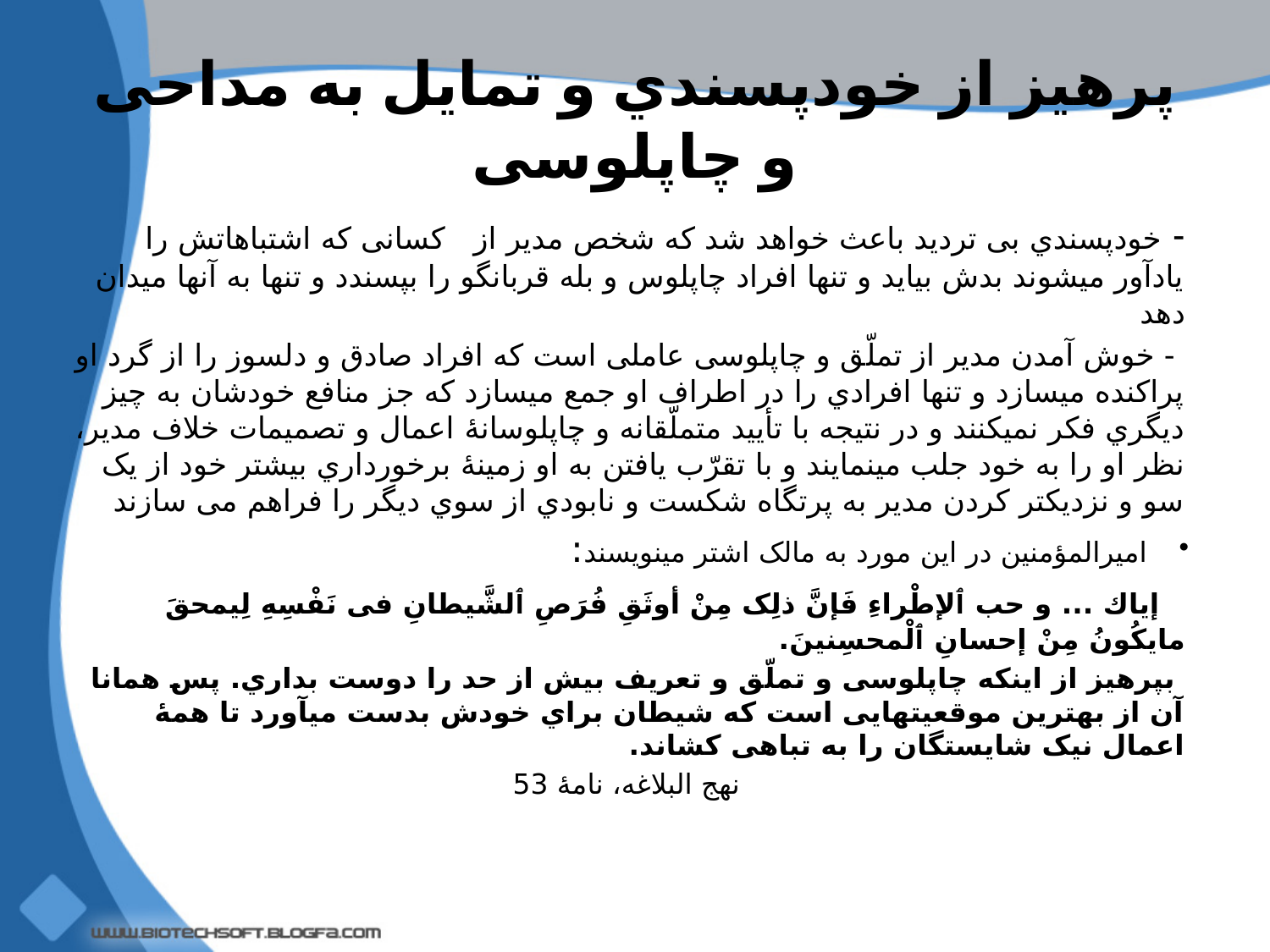

# پرهیز از خودپسندي و تمایل به مداحی و چاپلوسی
- خودپسندي بی تردید باعث خواهد شد که شخص مدیر از   کسانی که اشتباهاتش را یادآور میشوند بدش بیاید و تنها افراد چاپلوس و بله قربانگو را بپسندد و تنها به آنها میدان دهد
 - خوش آمدن مدیر از تملّق و چاپلوسی عاملی است که افراد صادق و دلسوز را از گرد او پراکنده میسازد و تنها افرادي را در اطراف او جمع میسازد که جز منافع خودشان به چیز دیگري فکر نمیکنند و در نتیجه با تأیید متملّقانه و چاپلوسانۀ اعمال و تصمیمات خلاف مدیر، نظر او را به خود جلب مینمایند و با تقرّب یافتن به او زمینۀ برخورداري بیشتر خود از یک سو و نزدیکتر کردن مدیر به پرتگاه شکست و نابودي از سوي دیگر را فراهم می سازند
امیرالمؤمنین در این مورد به مالک اشتر مینویسند:
  إیاك ... و حب ٱلإطْراءِ فَإنَّ ذلِک مِنْ أوثَقِ فُرَصِ ٱلشَّیطانِ فی نَفْسِهِ لِیمحقَ مایکُونُ مِنْ إحسانِ ٱلْمحسِنینَ.
 بپرهیز از اینکه چاپلوسی و تملّق و تعریف بیش از حد را دوست بداري. پس همانا آن از بهترین موقعیتهایی است که شیطان براي خودش بدست میآورد تا همۀ اعمال نیک شایستگان را به تباهی کشاند.
نهج البلاغه، نامۀ 53